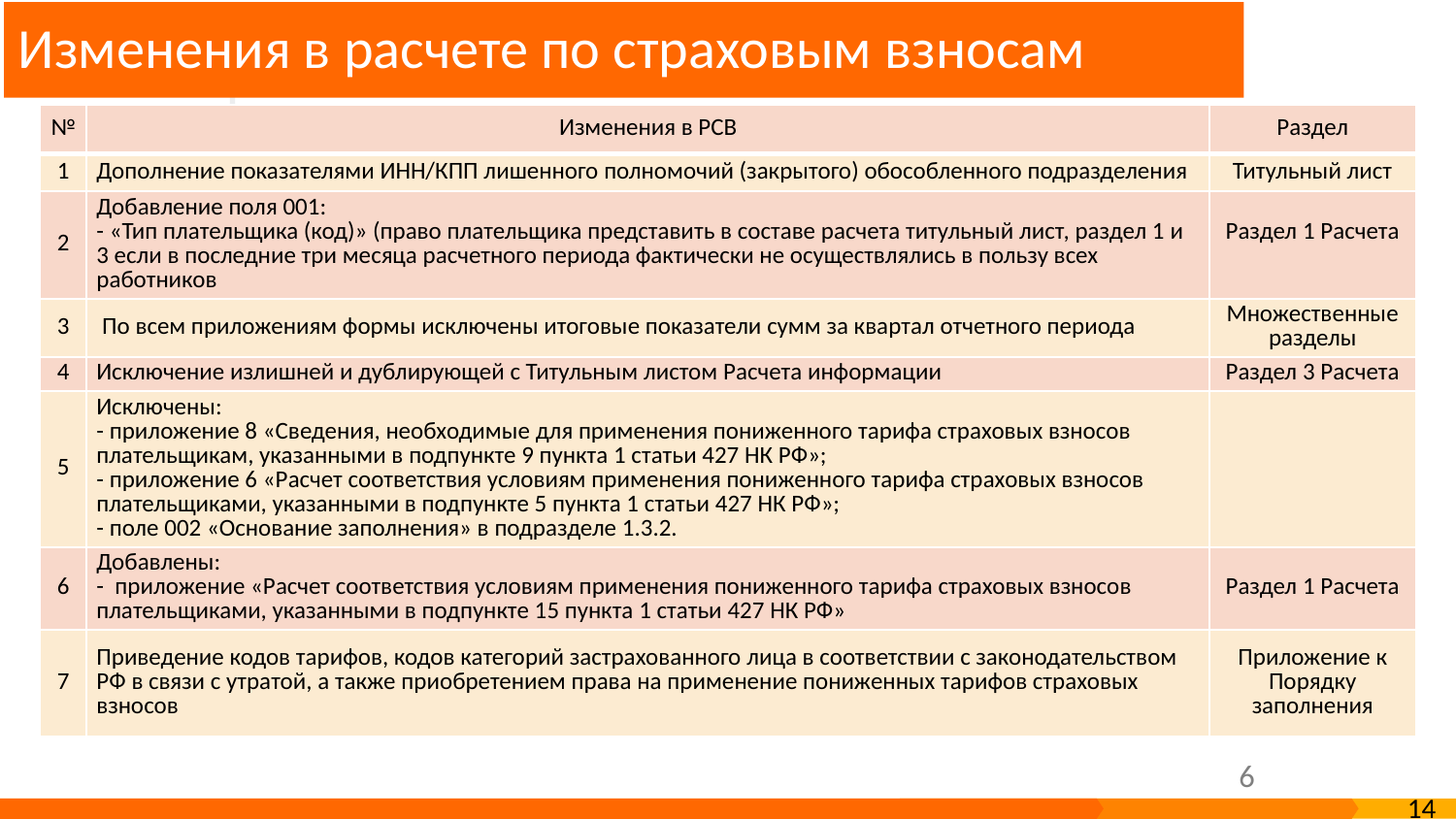

Изменения в расчете по страховым взносам

| № | Изменения в РСВ | Раздел |
| --- | --- | --- |
| 1 | Дополнение показателями ИНН/КПП лишенного полномочий (закрытого) обособленного подразделения | Титульный лист |
| 2 | Добавление поля 001: - «Тип плательщика (код)» (право плательщика представить в составе расчета титульный лист, раздел 1 и 3 если в последние три месяца расчетного периода фактически не осуществлялись в пользу всех работников | Раздел 1 Расчета |
| 3 | По всем приложениям формы исключены итоговые показатели сумм за квартал отчетного периода | Множественные разделы |
| 4 | Исключение излишней и дублирующей с Титульным листом Расчета информации | Раздел 3 Расчета |
| 5 | Исключены: - приложение 8 «Сведения, необходимые для применения пониженного тарифа страховых взносов плательщикам, указанными в подпункте 9 пункта 1 статьи 427 НК РФ»; - приложение 6 «Расчет соответствия условиям применения пониженного тарифа страховых взносов плательщиками, указанными в подпункте 5 пункта 1 статьи 427 НК РФ»; - поле 002 «Основание заполнения» в подразделе 1.3.2. |  |
| 6 | Добавлены: - приложение «Расчет соответствия условиям применения пониженного тарифа страховых взносов плательщиками, указанными в подпункте 15 пункта 1 статьи 427 НК РФ» | Раздел 1 Расчета |
| 7 | Приведение кодов тарифов, кодов категорий застрахованного лица в соответствии с законодательством РФ в связи с утратой, а также приобретением права на применение пониженных тарифов страховых взносов | Приложение к Порядку заполнения |
6
14